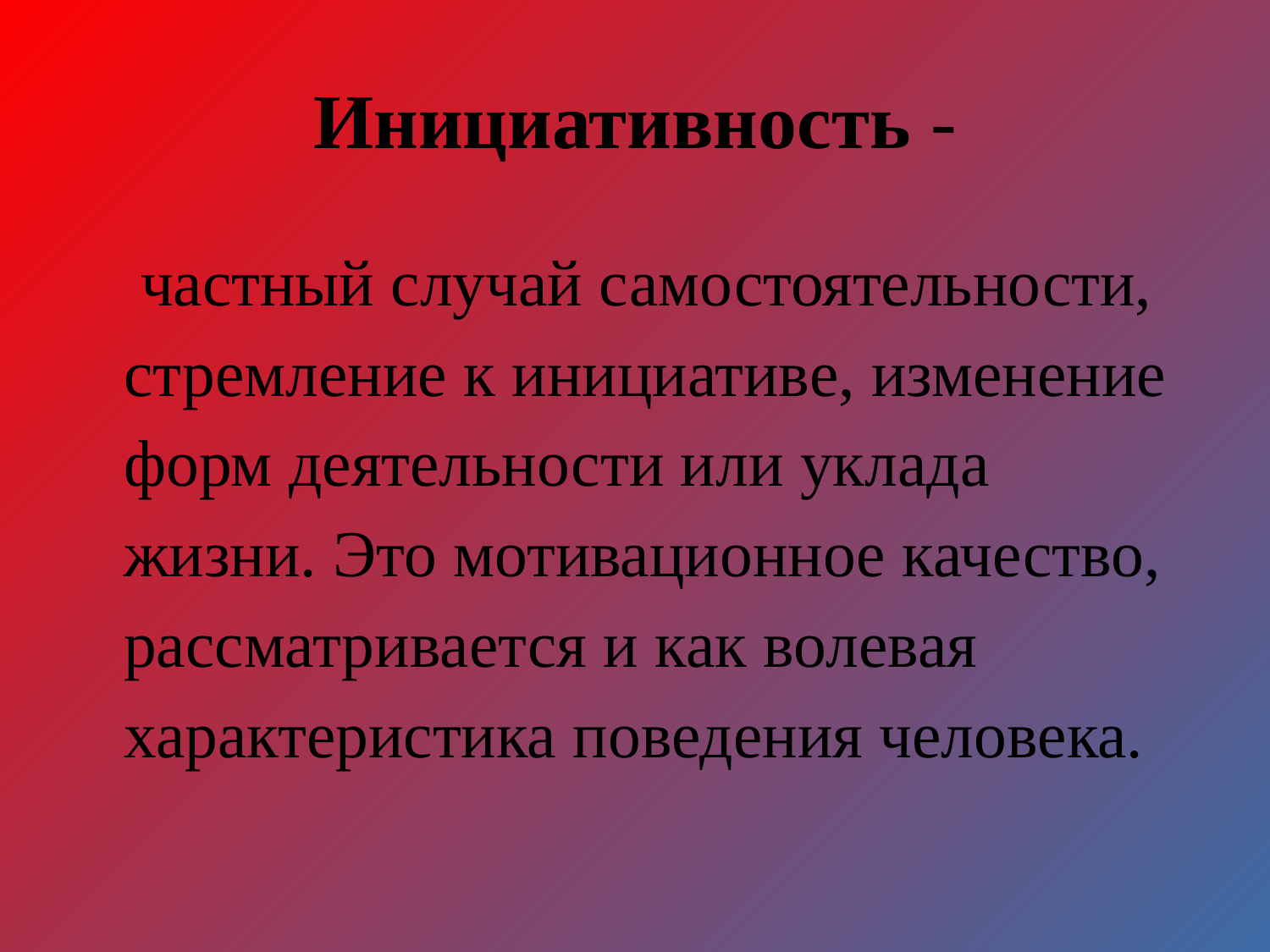

# Инициативность -
 частный случай самостоятельности, стремление к инициативе, изменение форм деятельности или уклада жизни. Это мотивационное качество, рассматривается и как волевая характеристика поведения человека.